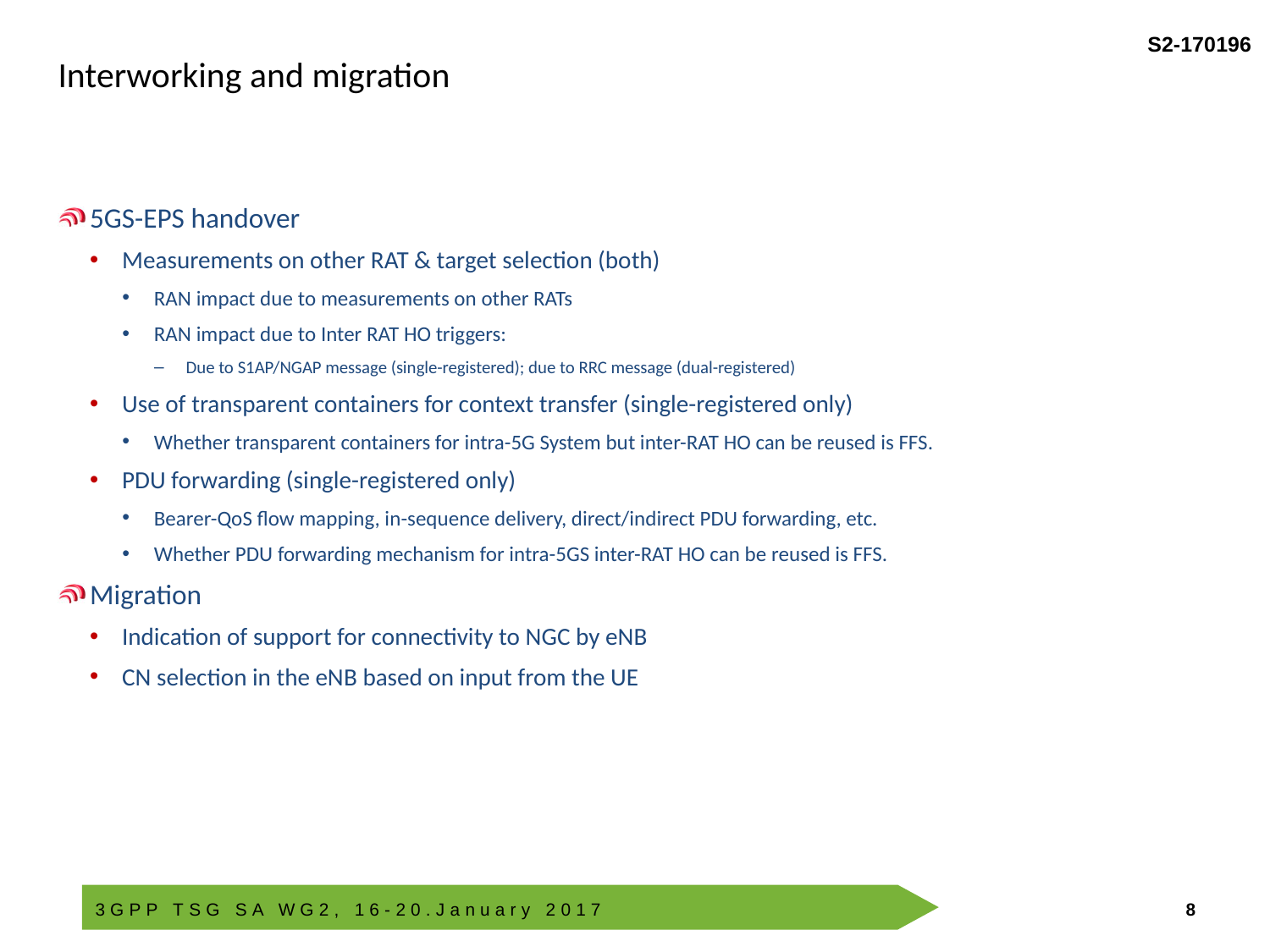

Interworking and migration
5GS-EPS handover
Measurements on other RAT & target selection (both)
RAN impact due to measurements on other RATs
RAN impact due to Inter RAT HO triggers:
Due to S1AP/NGAP message (single-registered); due to RRC message (dual-registered)
Use of transparent containers for context transfer (single-registered only)
Whether transparent containers for intra-5G System but inter-RAT HO can be reused is FFS.
PDU forwarding (single-registered only)
Bearer-QoS flow mapping, in-sequence delivery, direct/indirect PDU forwarding, etc.
Whether PDU forwarding mechanism for intra-5GS inter-RAT HO can be reused is FFS.
Migration
Indication of support for connectivity to NGC by eNB
CN selection in the eNB based on input from the UE